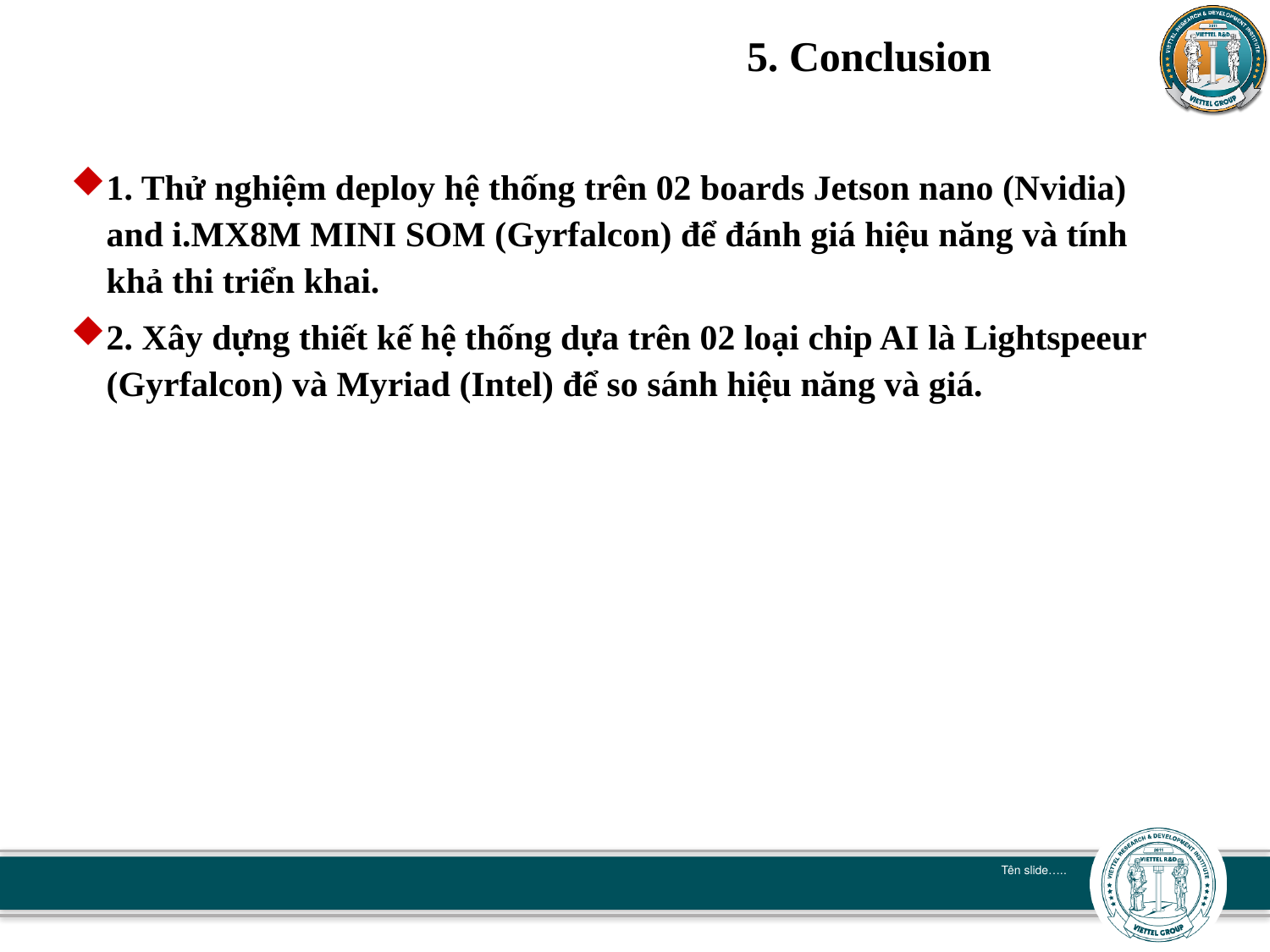

5. Conclusion

1. Thử nghiệm deploy hệ thống trên 02 boards Jetson nano (Nvidia) and i.MX8M MINI SOM (Gyrfalcon) để đánh giá hiệu năng và tính khả thi triển khai.
2. Xây dựng thiết kế hệ thống dựa trên 02 loại chip AI là Lightspeeur (Gyrfalcon) và Myriad (Intel) để so sánh hiệu năng và giá.